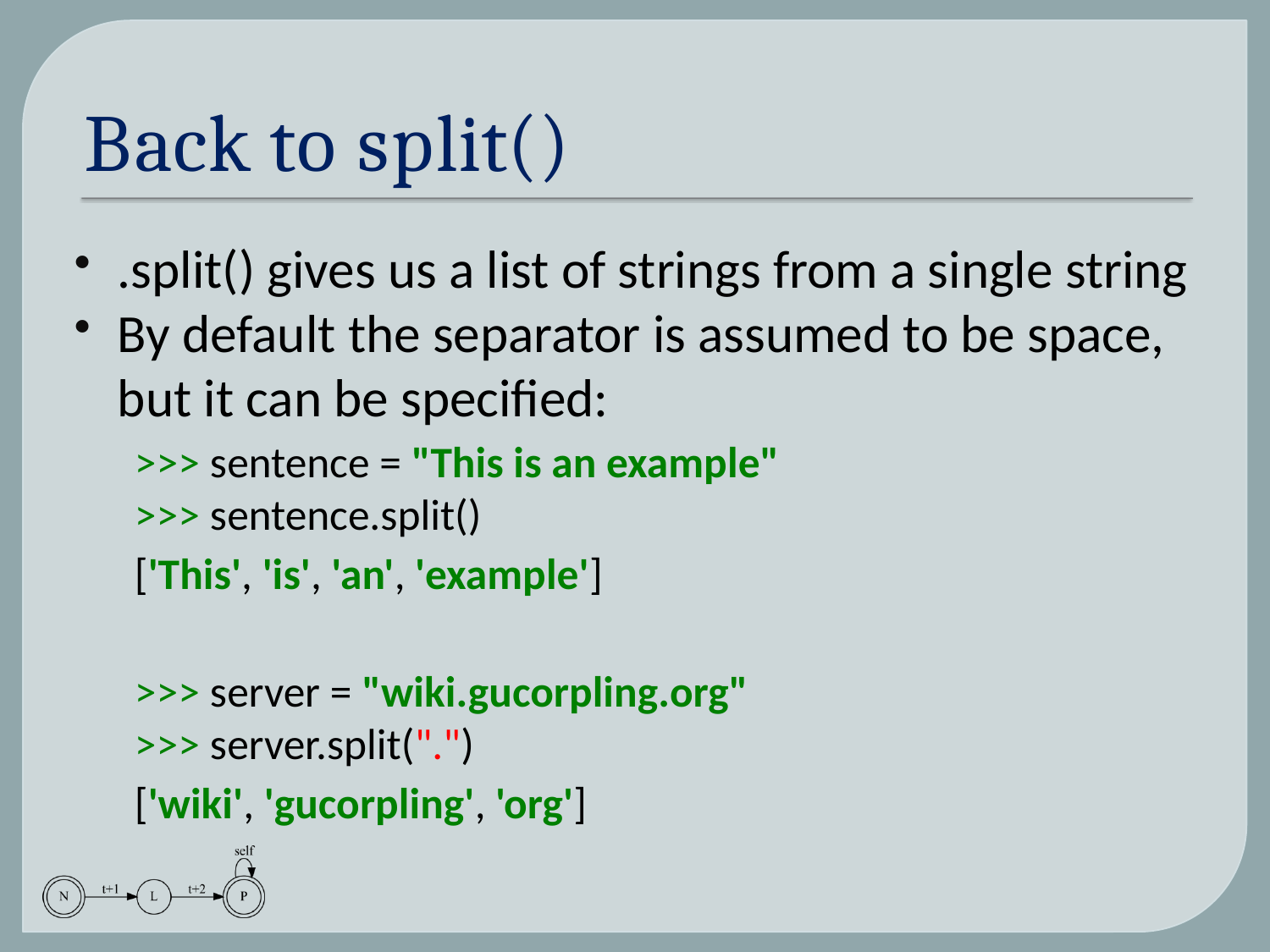

# Back to split()
.split() gives us a list of strings from a single string
By default the separator is assumed to be space, but it can be specified:
>>> sentence = "This is an example"
>>> sentence.split()
['This', 'is', 'an', 'example']

>>> server = "wiki.gucorpling.org"
>>> server.split(".")
['wiki', 'gucorpling', 'org']